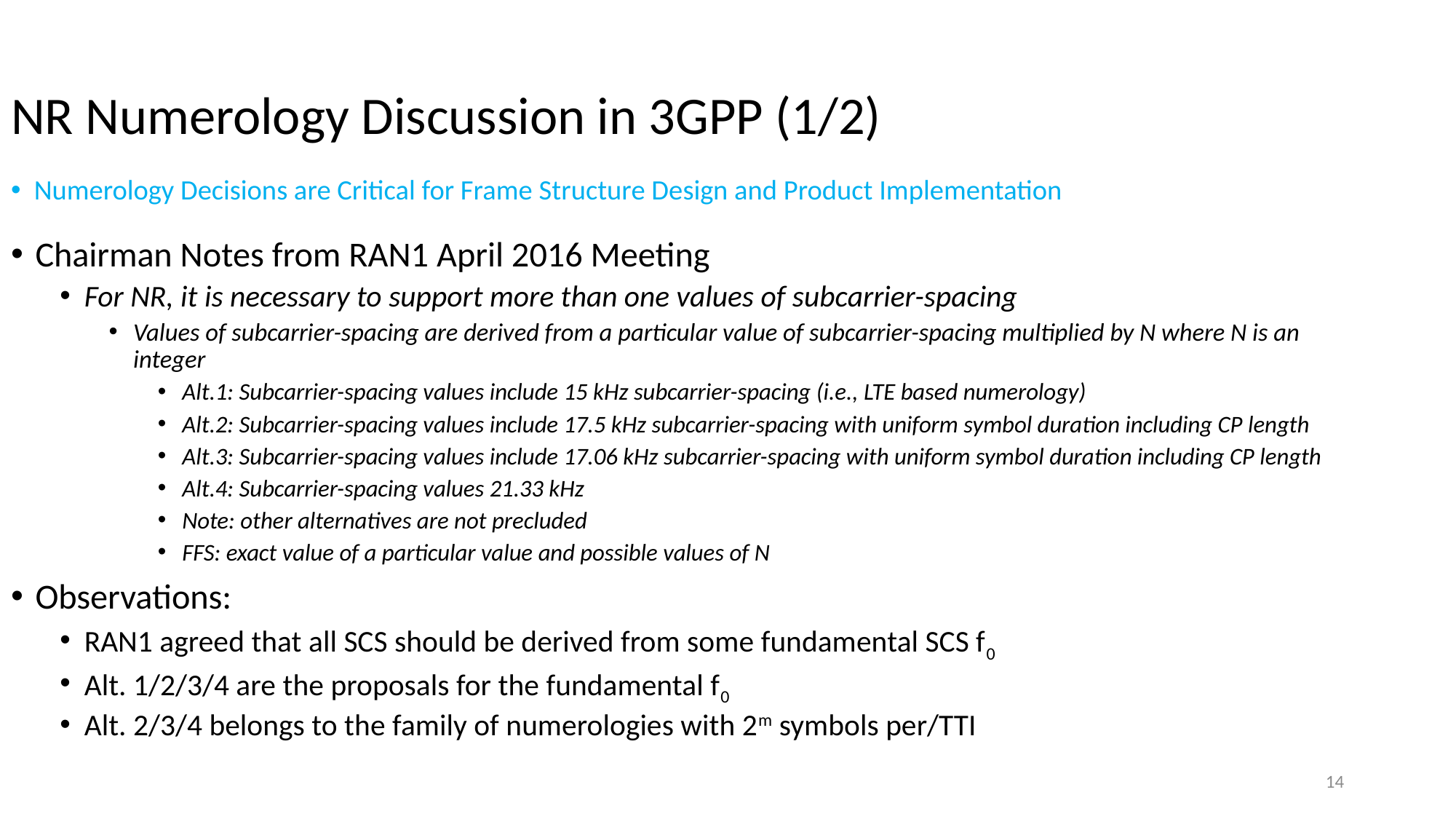

NR Numerology Discussion in 3GPP (1/2)
Numerology Decisions are Critical for Frame Structure Design and Product Implementation
Chairman Notes from RAN1 April 2016 Meeting
For NR, it is necessary to support more than one values of subcarrier-spacing
Values of subcarrier-spacing are derived from a particular value of subcarrier-spacing multiplied by N where N is an integer
Alt.1: Subcarrier-spacing values include 15 kHz subcarrier-spacing (i.e., LTE based numerology)
Alt.2: Subcarrier-spacing values include 17.5 kHz subcarrier-spacing with uniform symbol duration including CP length
Alt.3: Subcarrier-spacing values include 17.06 kHz subcarrier-spacing with uniform symbol duration including CP length
Alt.4: Subcarrier-spacing values 21.33 kHz
Note: other alternatives are not precluded
FFS: exact value of a particular value and possible values of N
Observations:
RAN1 agreed that all SCS should be derived from some fundamental SCS f0
Alt. 1/2/3/4 are the proposals for the fundamental f0
Alt. 2/3/4 belongs to the family of numerologies with 2m symbols per/TTI
14